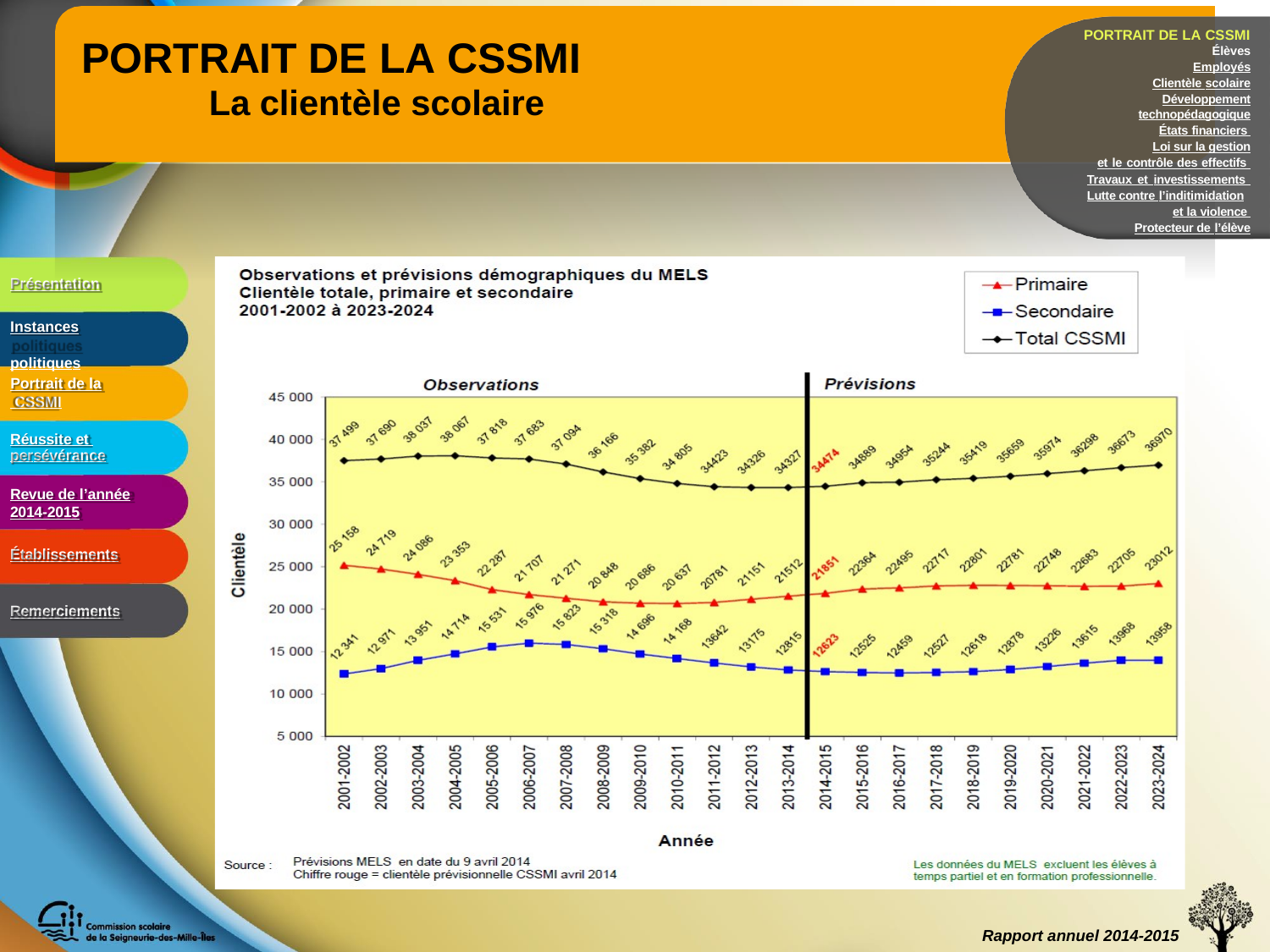

PORTRAIT DE LA CSSMI
Élèves
Employés  Clientèle scolaire
Développement technopédagogique
États financiers  Loi sur la gestion
et le contrôle des effectifs  Travaux et investissements  Lutte contre l’inditimidation
et la violence  Protecteur de l’élève
# PORTRAIT DE LA CSSMI
La clientèle scolaire

Présentation

Instances  politiques

Portrait de la  CSSMI

Réussite et  persévérance

Revue de l’année
2014-2015

Établissements

Remerciements
Rapport annuel 2014-2015